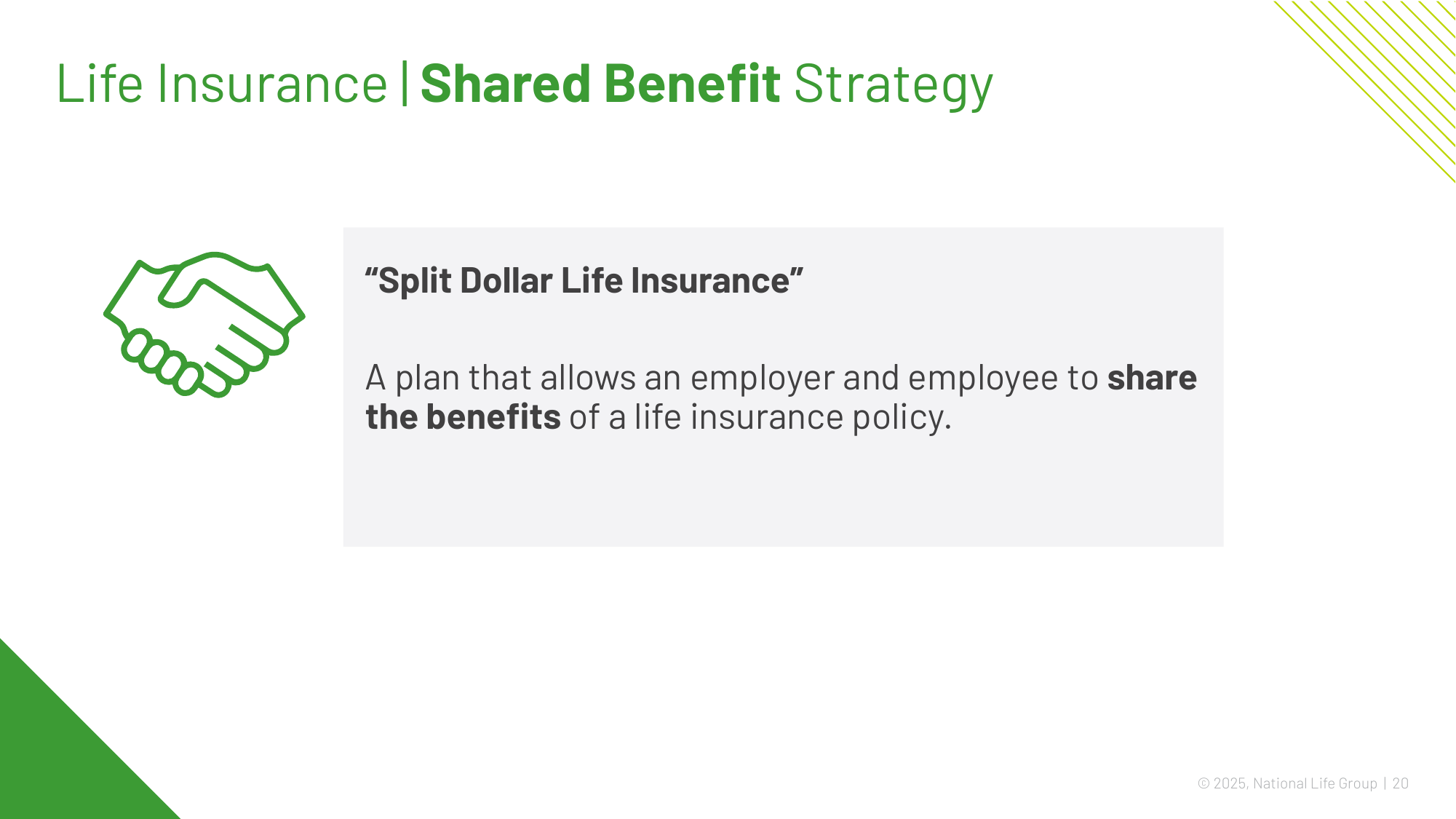

# Life Insurance | Shared Benefit Strategy
A plan that allows an employer and employee to share the benefits of a life insurance policy.

“Split Dollar Life Insurance”
© 2025, National Life Group  |  20